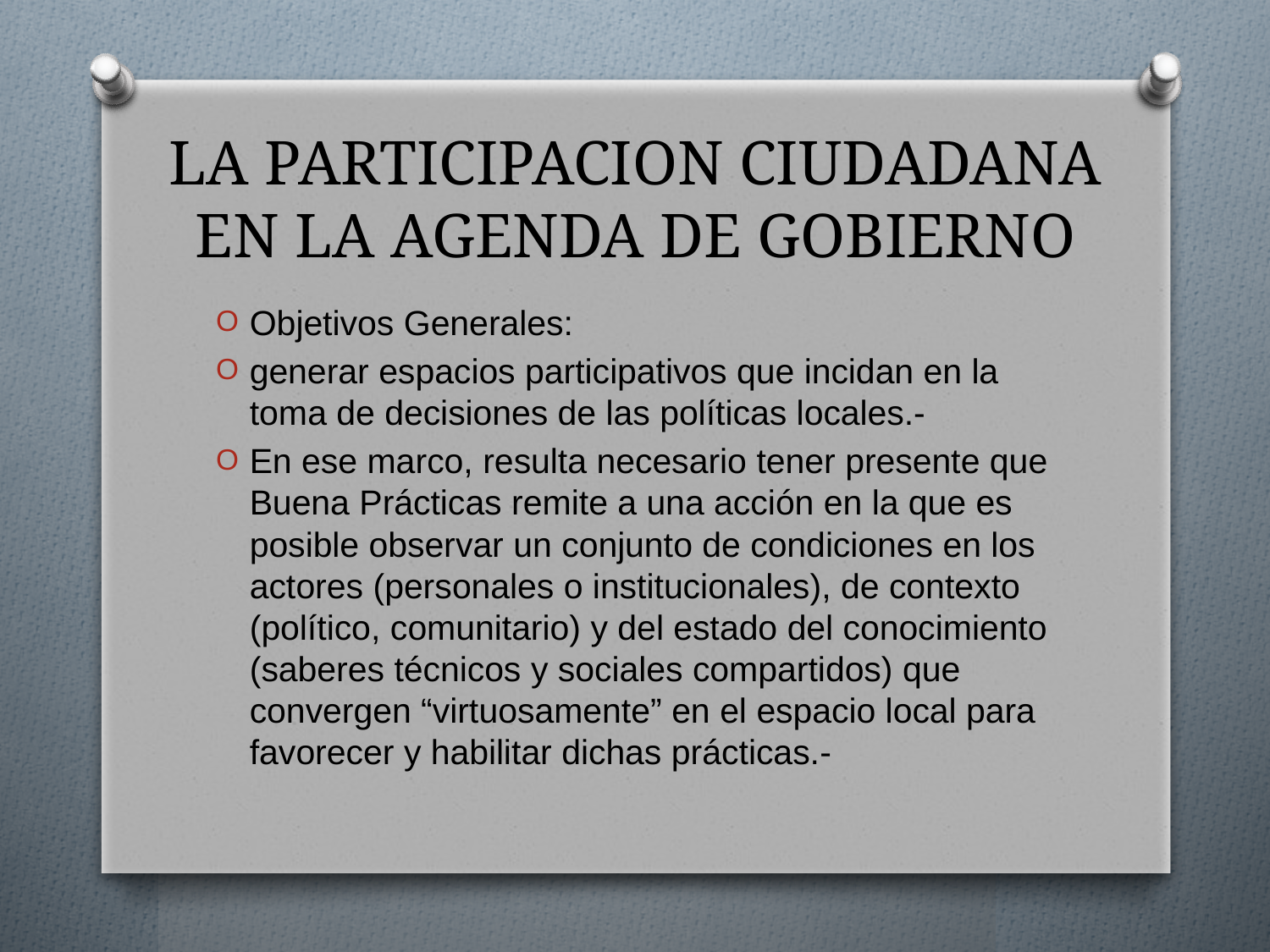

# LA PARTICIPACION CIUDADANA EN LA AGENDA DE GOBIERNO
Objetivos Generales:
generar espacios participativos que incidan en la toma de decisiones de las políticas locales.-
En ese marco, resulta necesario tener presente que Buena Prácticas remite a una acción en la que es posible observar un conjunto de condiciones en los actores (personales o institucionales), de contexto (político, comunitario) y del estado del conocimiento (saberes técnicos y sociales compartidos) que convergen “virtuosamente” en el espacio local para favorecer y habilitar dichas prácticas.-